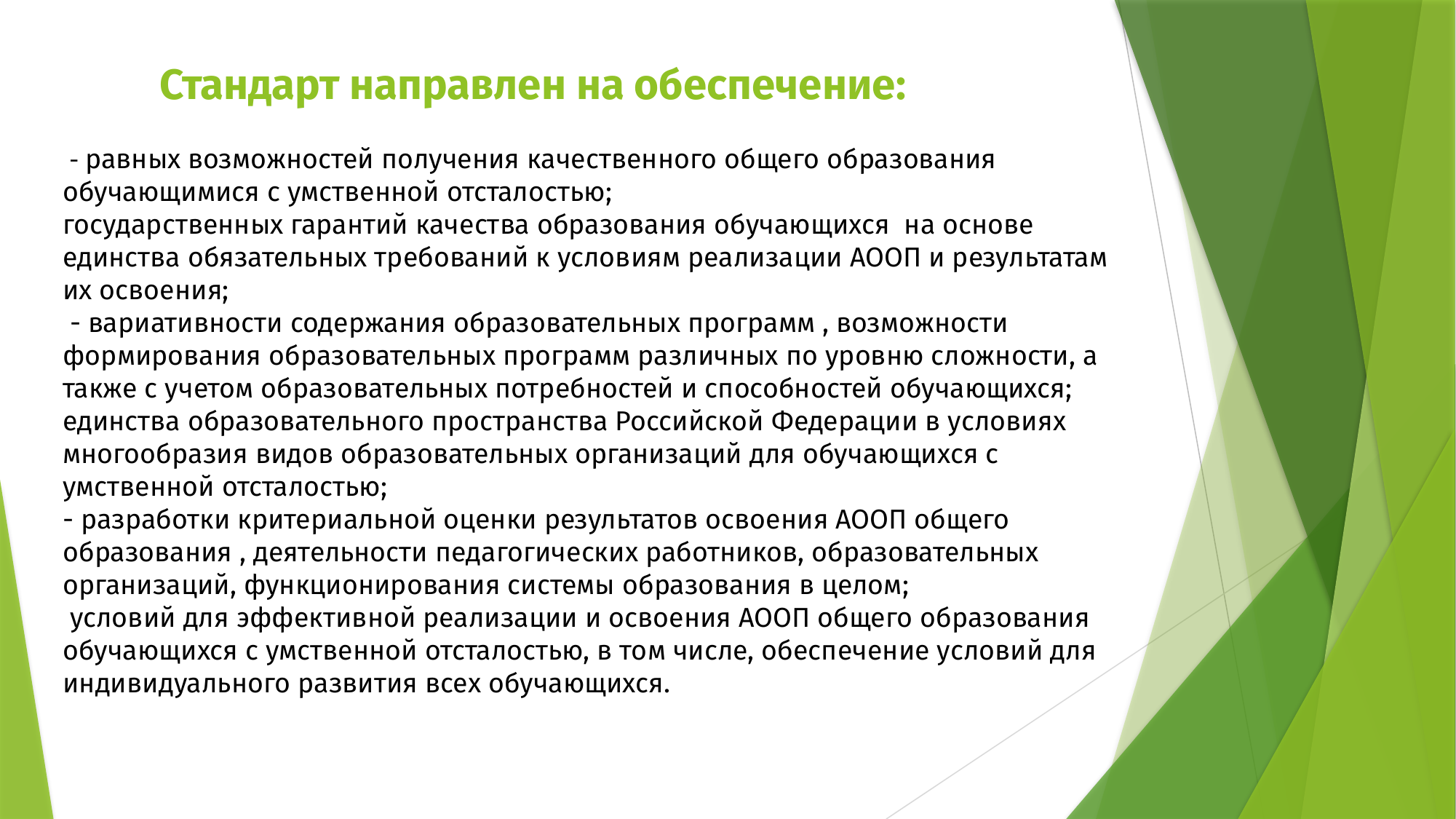

Стандарт направлен на обеспечение:
 - равных возможностей получения качественного общего образования обучающимися с умственной отсталостью;
государственных гарантий качества образования обучающихся  на основе единства обязательных требований к условиям реализации АООП и результатам их освоения;
 - вариативности содержания образовательных программ , возможности формирования образовательных программ различных по уровню сложности, а также с учетом образовательных потребностей и способностей обучающихся;
единства образовательного пространства Российской Федерации в условиях многообразия видов образовательных организаций для обучающихся с умственной отсталостью;
- разработки критериальной оценки результатов освоения АООП общего образования , деятельности педагогических работников, образовательных организаций, функционирования системы образования в целом;
 условий для эффективной реализации и освоения АООП общего образования обучающихся с умственной отсталостью, в том числе, обеспечение условий для индивидуального развития всех обучающихся.